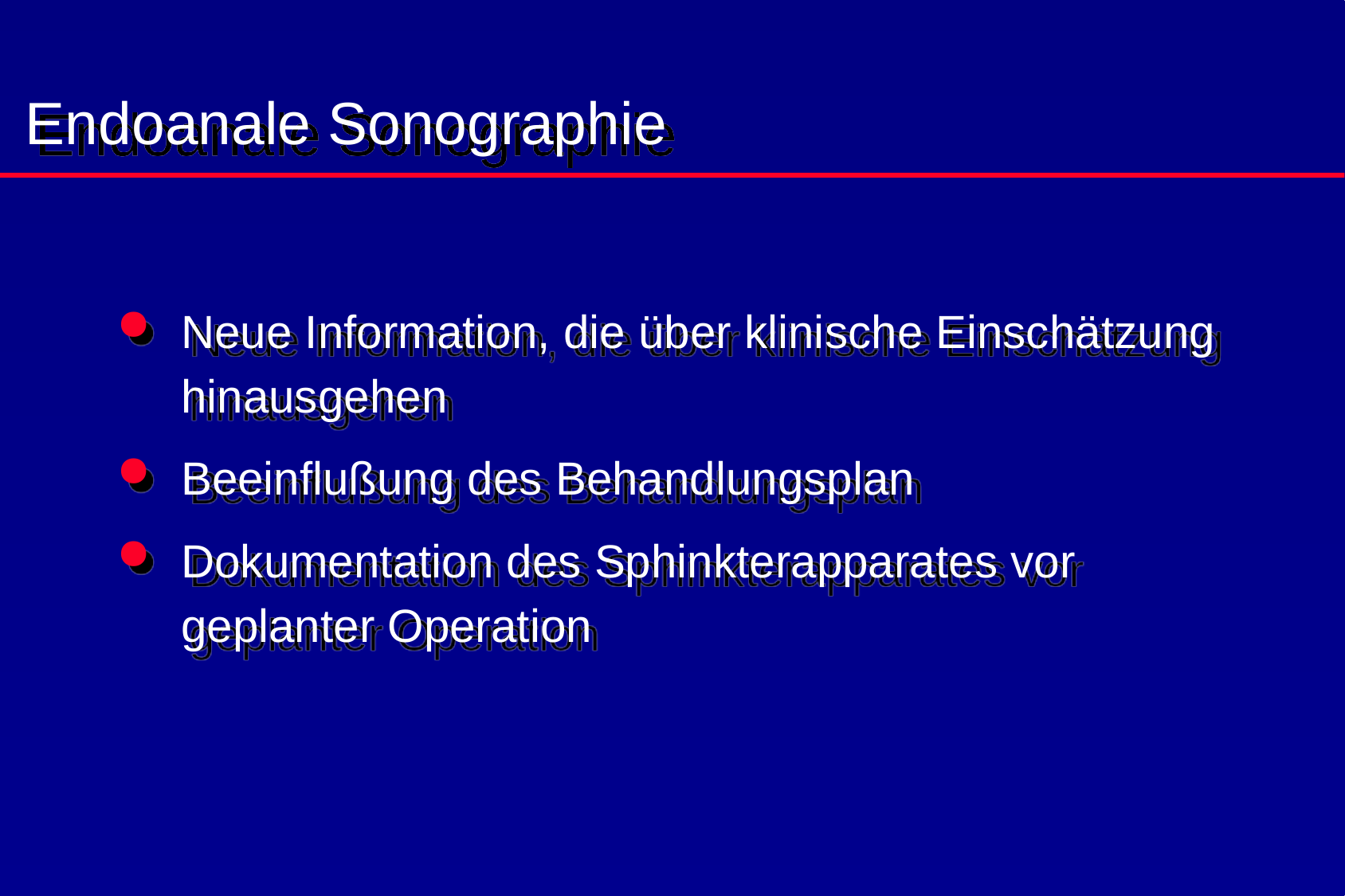

# Endoanale Sonographie

Neue Information, die über klinische Einschätzung hinausgehen
Beeinflußung des Behandlungsplan
Dokumentation des Sphinkterapparates vor geplanter Operation